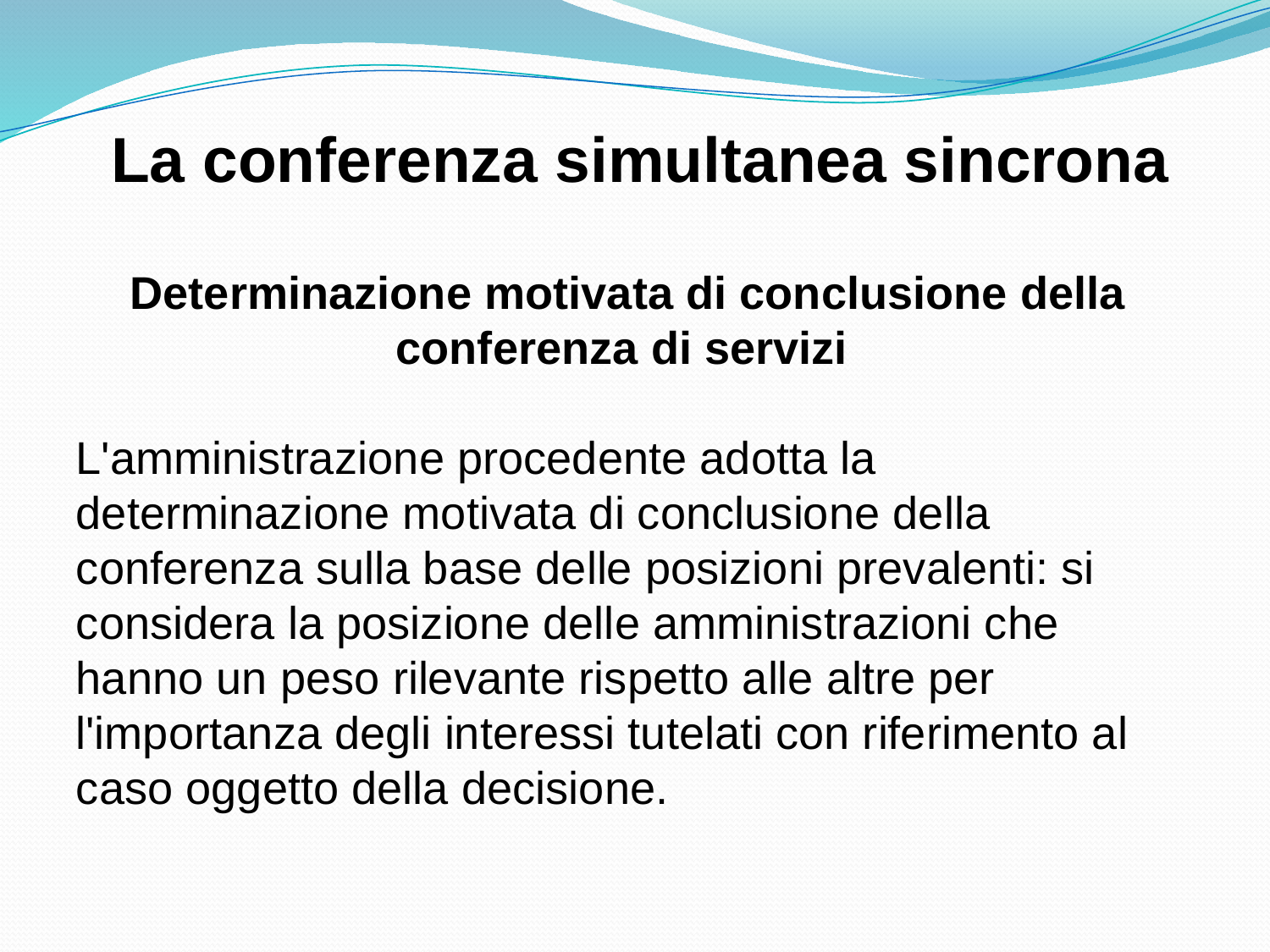

# La conferenza simultanea sincrona
Determinazione motivata di conclusione della conferenza di servizi

L'amministrazione procedente adotta la determinazione motivata di conclusione della conferenza sulla base delle posizioni prevalenti: si considera la posizione delle amministrazioni che hanno un peso rilevante rispetto alle altre per l'importanza degli interessi tutelati con riferimento al caso oggetto della decisione.